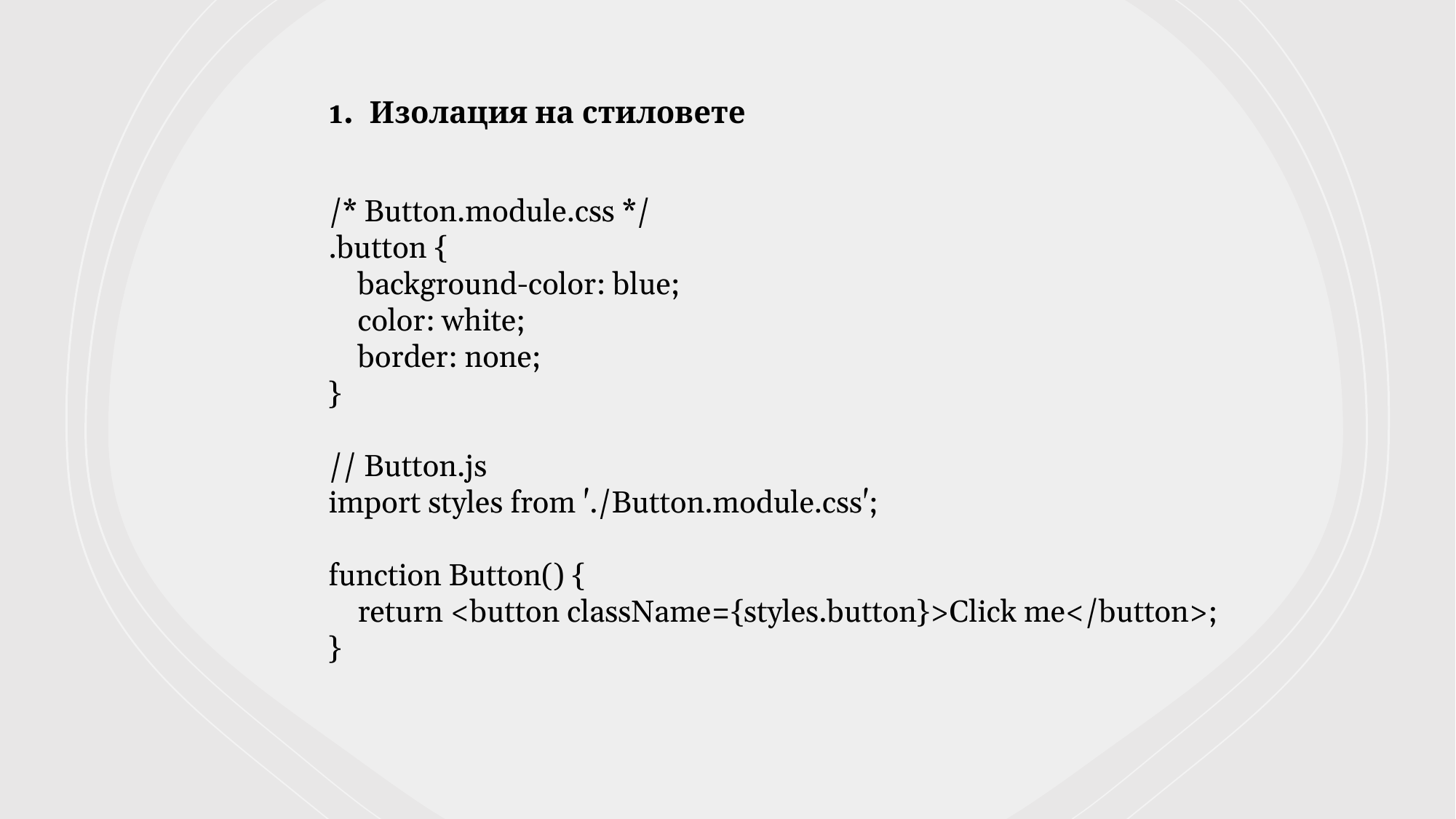

Изолация на стиловете
/* Button.module.css */
.button {
    background-color: blue;
    color: white;
    border: none;
}

// Button.js
import styles from './Button.module.css';

function Button() {
    return <button className={styles.button}>Click me</button>;
}